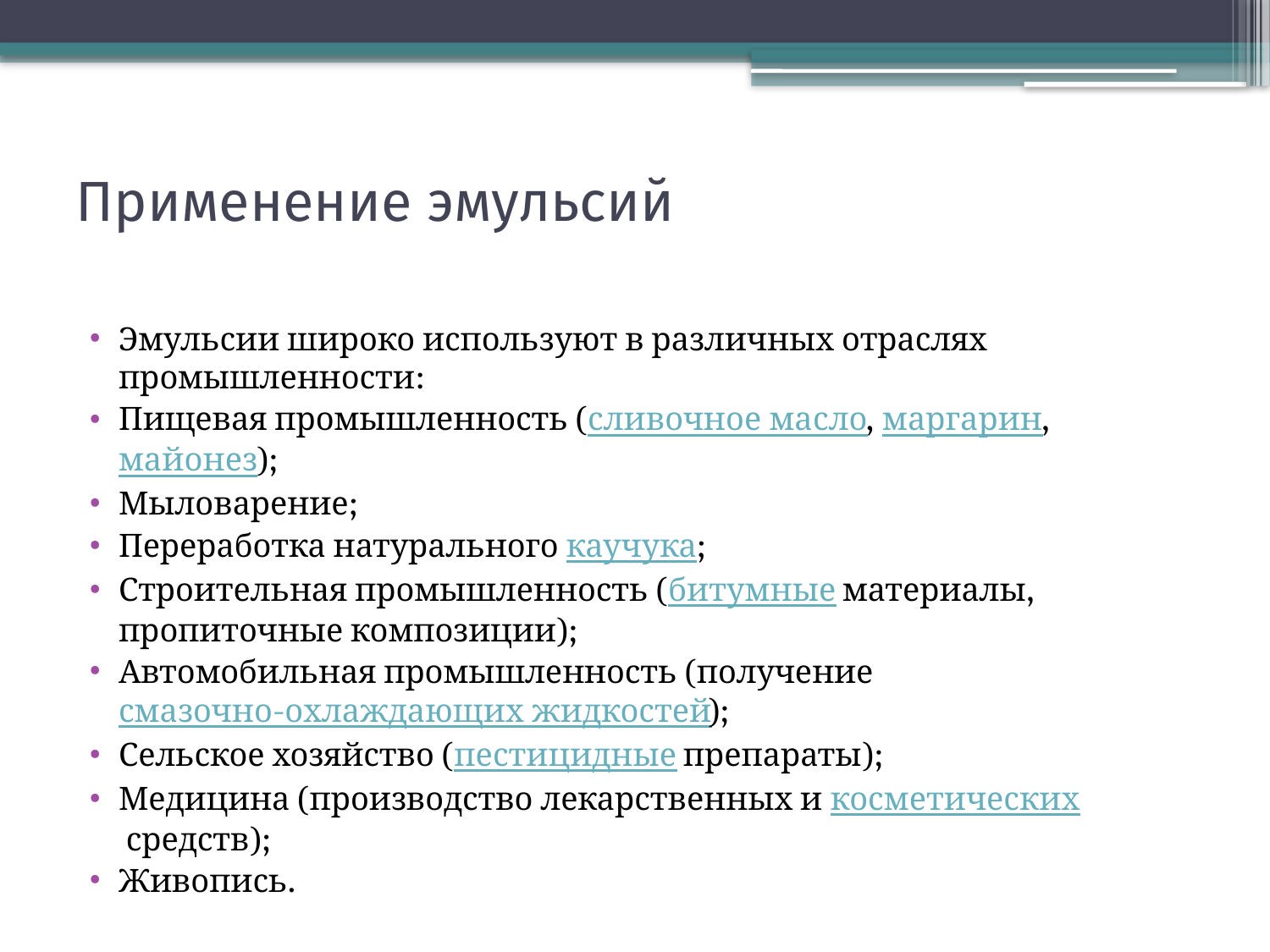

# Применение эмульсий
Эмульсии широко используют в различных отраслях промышленности:
Пищевая промышленность (сливочное масло, маргарин, майонез);
Мыловарение;
Переработка натурального каучука;
Строительная промышленность (битумные материалы, пропиточные композиции);
Автомобильная промышленность (получение смазочно-охлаждающих жидкостей);
Сельское хозяйство (пестицидные препараты);
Медицина (производство лекарственных и косметических средств);
Живопись.